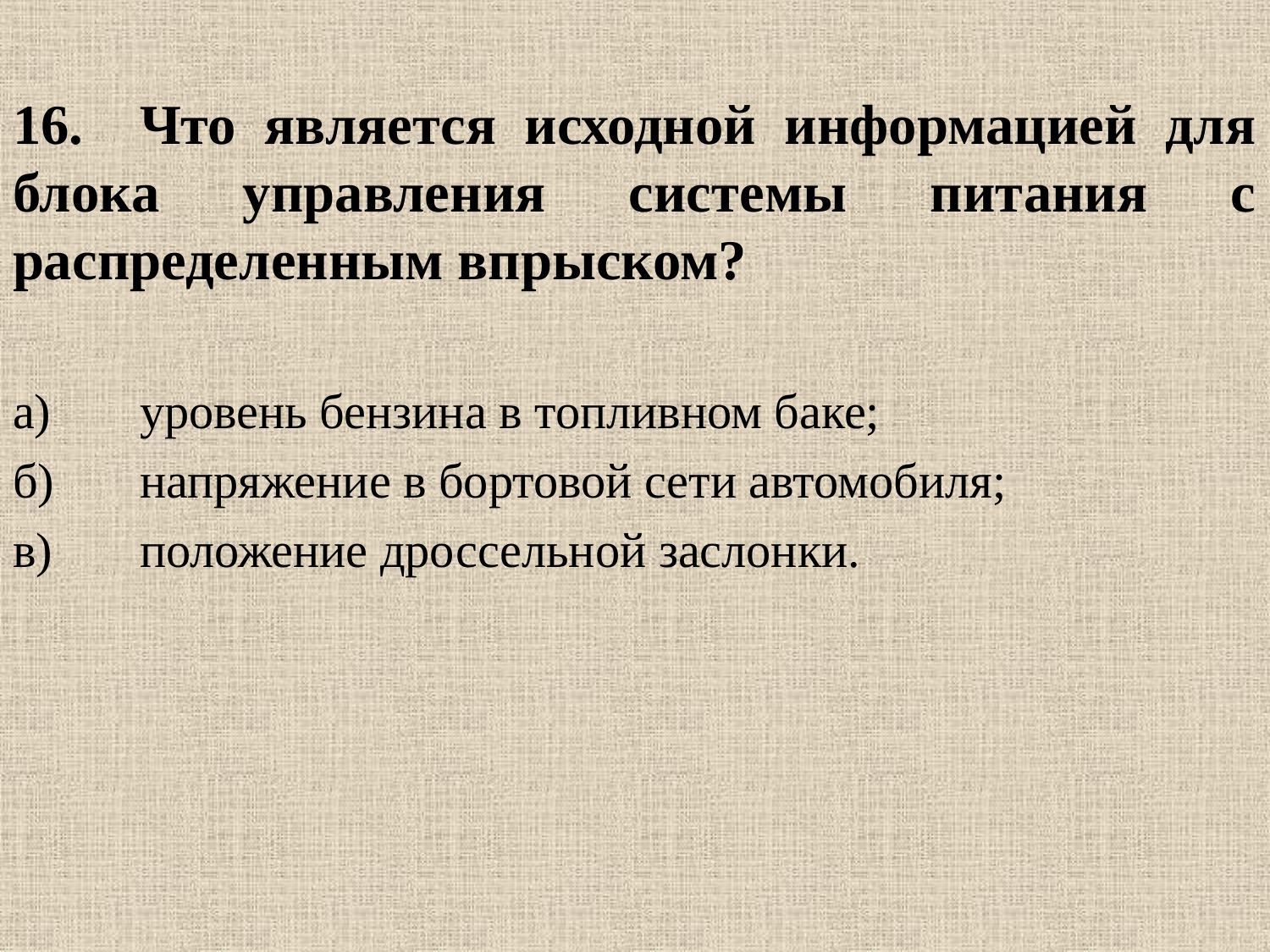

16.	Что является исходной информацией для блока управления системы питания с распределенным впрыском?

а)	уровень бензина в топливном баке;
б)	напряжение в бортовой сети автомобиля;
в)	положение дроссельной заслонки.